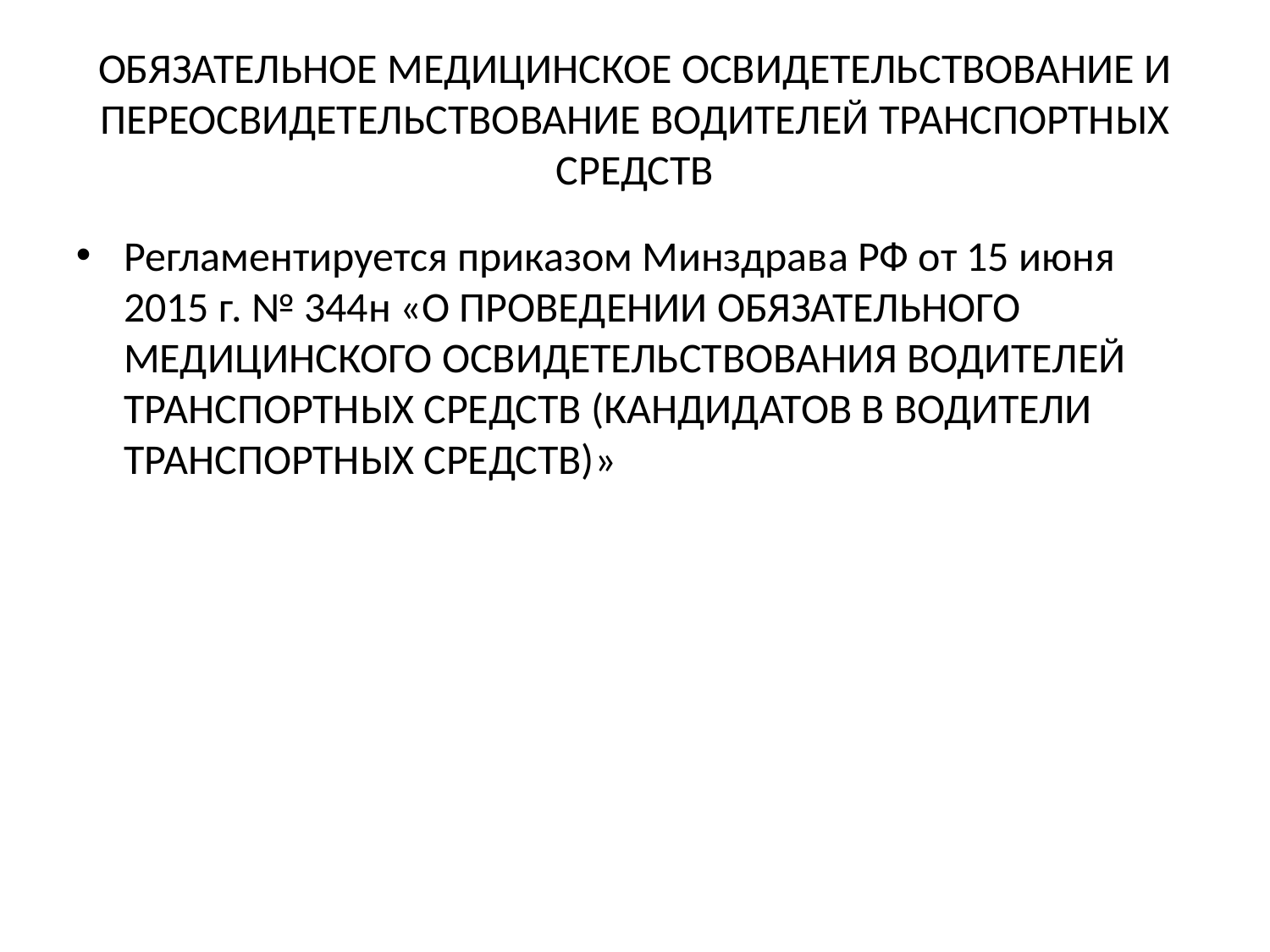

ОБЯЗАТЕЛЬНОЕ МЕДИЦИНСКОЕ ОСВИДЕТЕЛЬСТВОВАНИЕ И ПЕРЕОСВИДЕТЕЛЬСТВОВАНИЕ ВОДИТЕЛЕЙ ТРАНСПОРТНЫХ СРЕДСТВ
Регламентируется приказом Минздрава РФ от 15 июня 2015 г. № 344н «О ПРОВЕДЕНИИ ОБЯЗАТЕЛЬНОГО МЕДИЦИНСКОГО ОСВИДЕТЕЛЬСТВОВАНИЯ ВОДИТЕЛЕЙ ТРАНСПОРТНЫХ СРЕДСТВ (КАНДИДАТОВ В ВОДИТЕЛИ ТРАНСПОРТНЫХ СРЕДСТВ)»